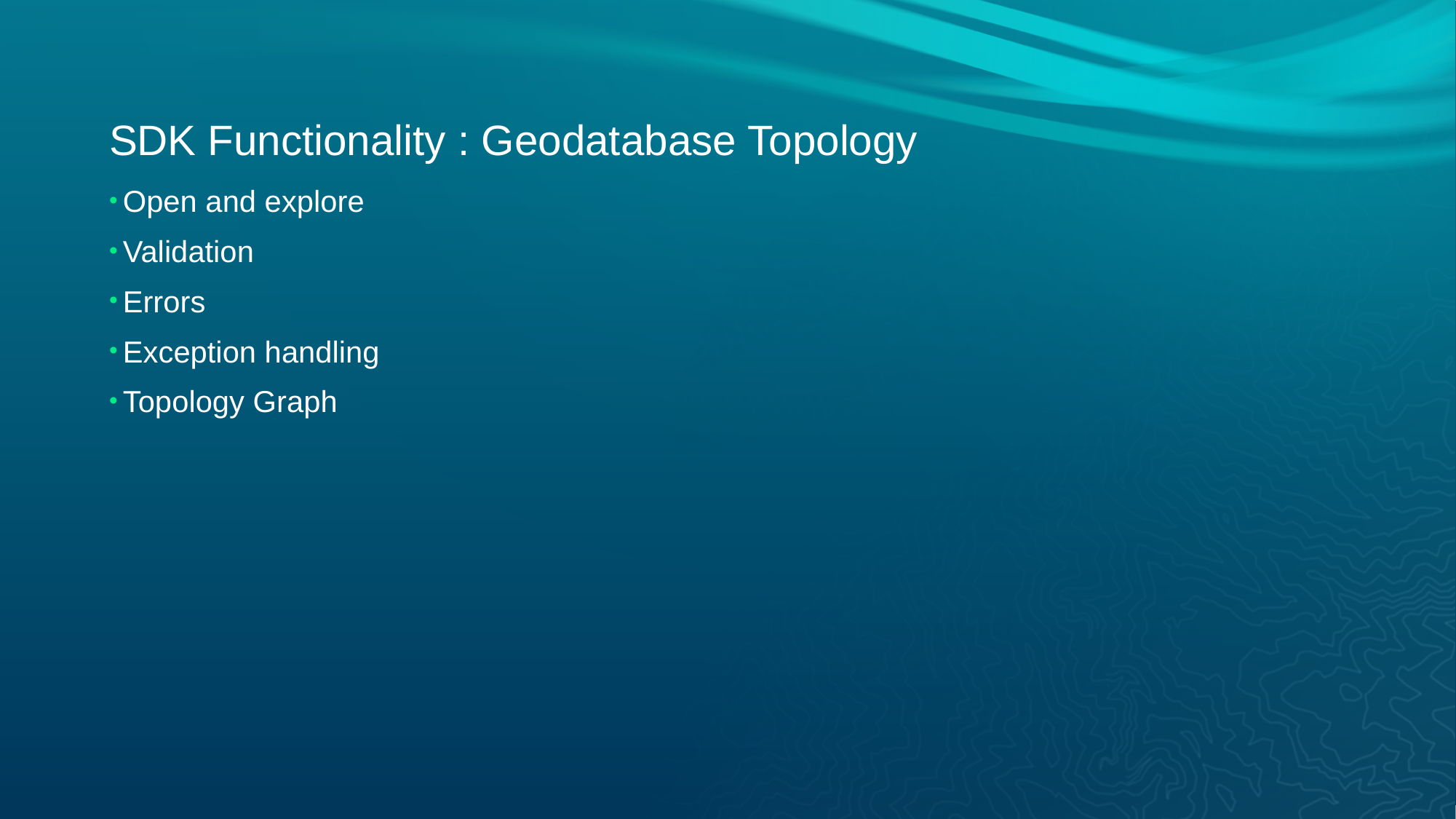

# SDK Functionality : Geodatabase Topology
Open and explore
Validation
Errors
Exception handling
Topology Graph